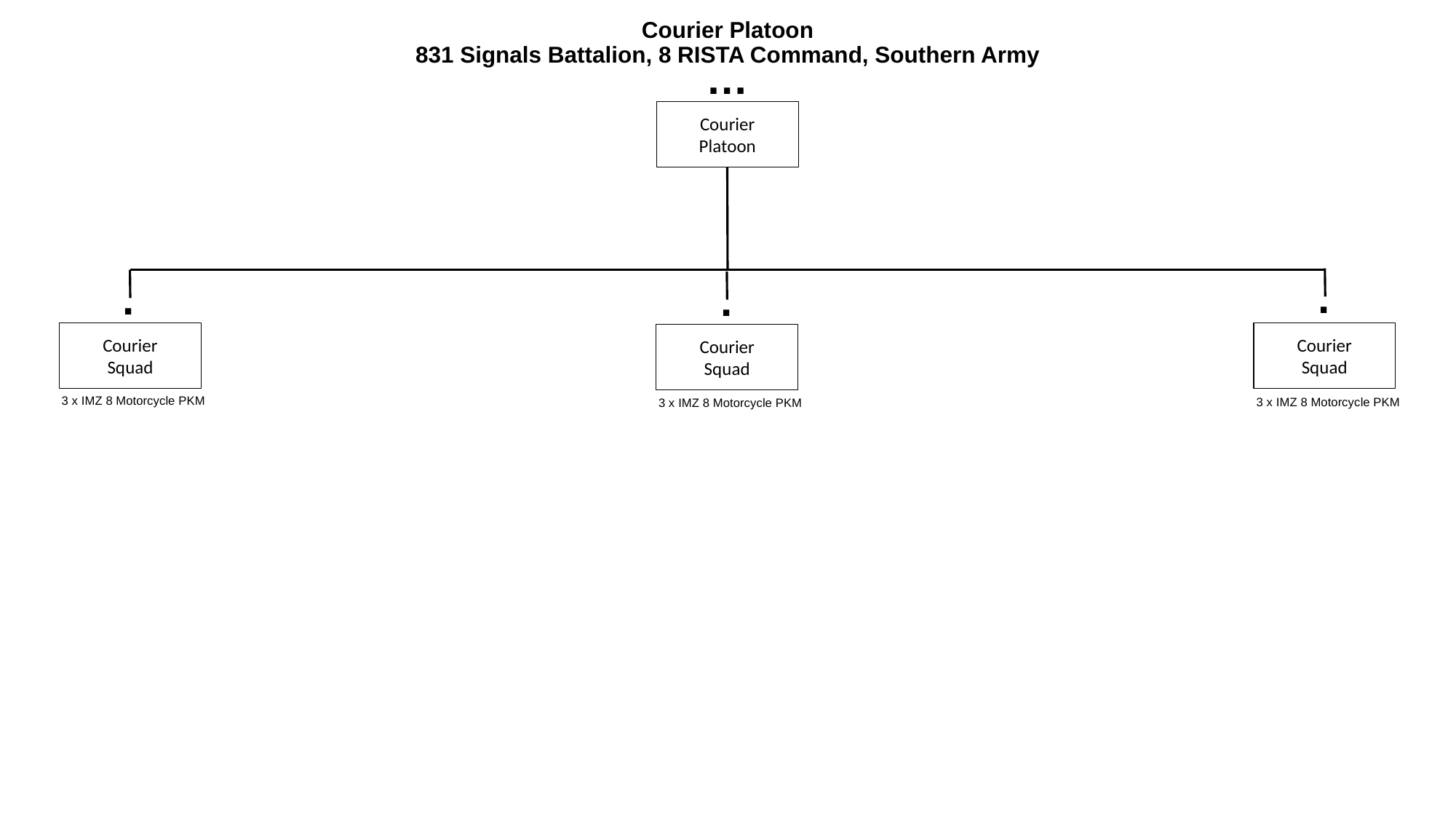

# Courier Platoon 831 Signals Battalion, 8 RISTA Command, Southern Army
…
Courier
Platoon
.
.
.
Courier
Squad
Courier
Squad
Courier
Squad
3 x IMZ 8 Motorcycle PKM
3 x IMZ 8 Motorcycle PKM
3 x IMZ 8 Motorcycle PKM